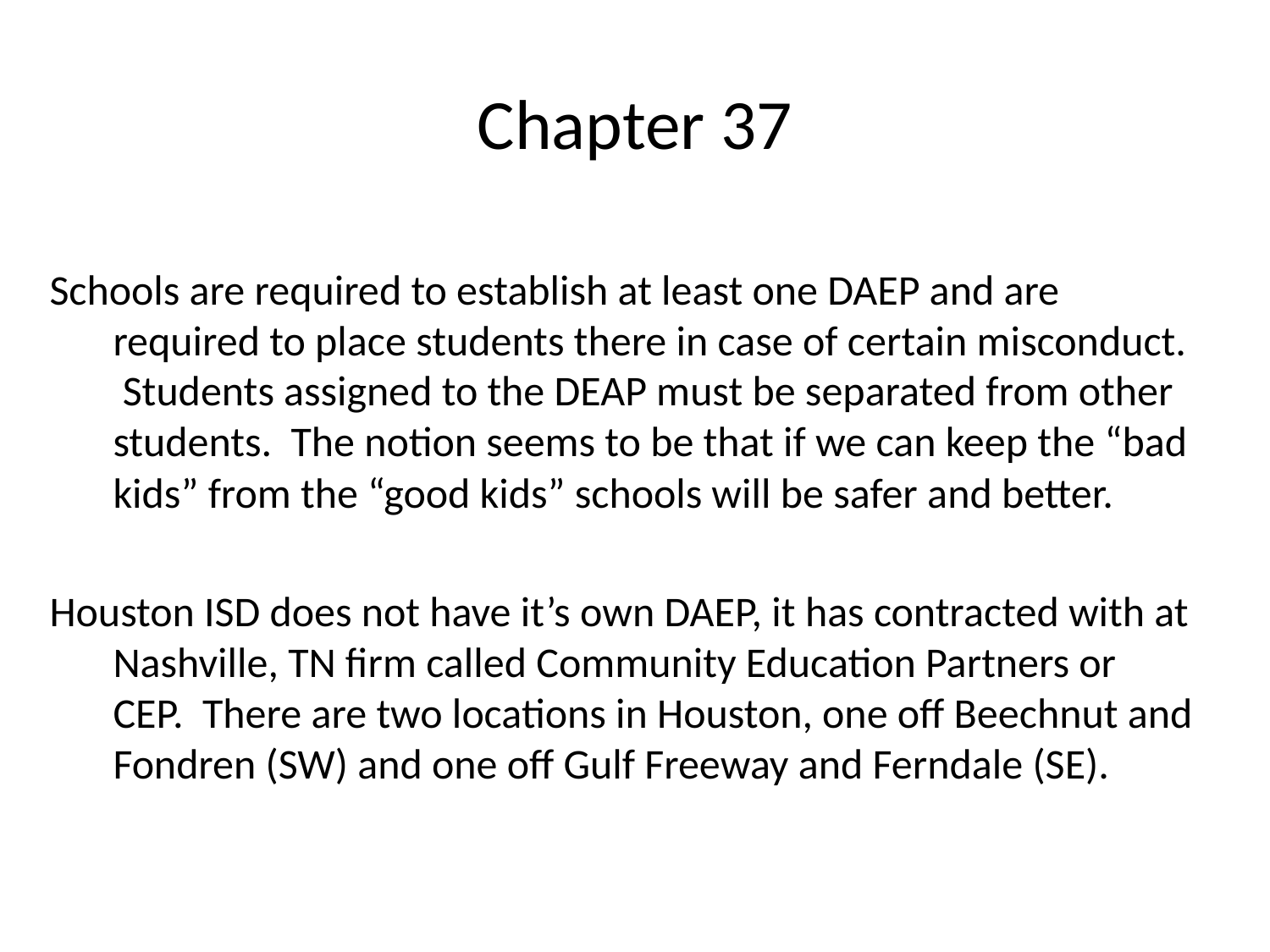

# Chapter 37

Schools are required to establish at least one DAEP and are required to place students there in case of certain misconduct.  Students assigned to the DEAP must be separated from other students.  The notion seems to be that if we can keep the “bad kids” from the “good kids” schools will be safer and better.

Houston ISD does not have it’s own DAEP, it has contracted with at Nashville, TN firm called Community Education Partners or CEP.  There are two locations in Houston, one off Beechnut and Fondren (SW) and one off Gulf Freeway and Ferndale (SE).